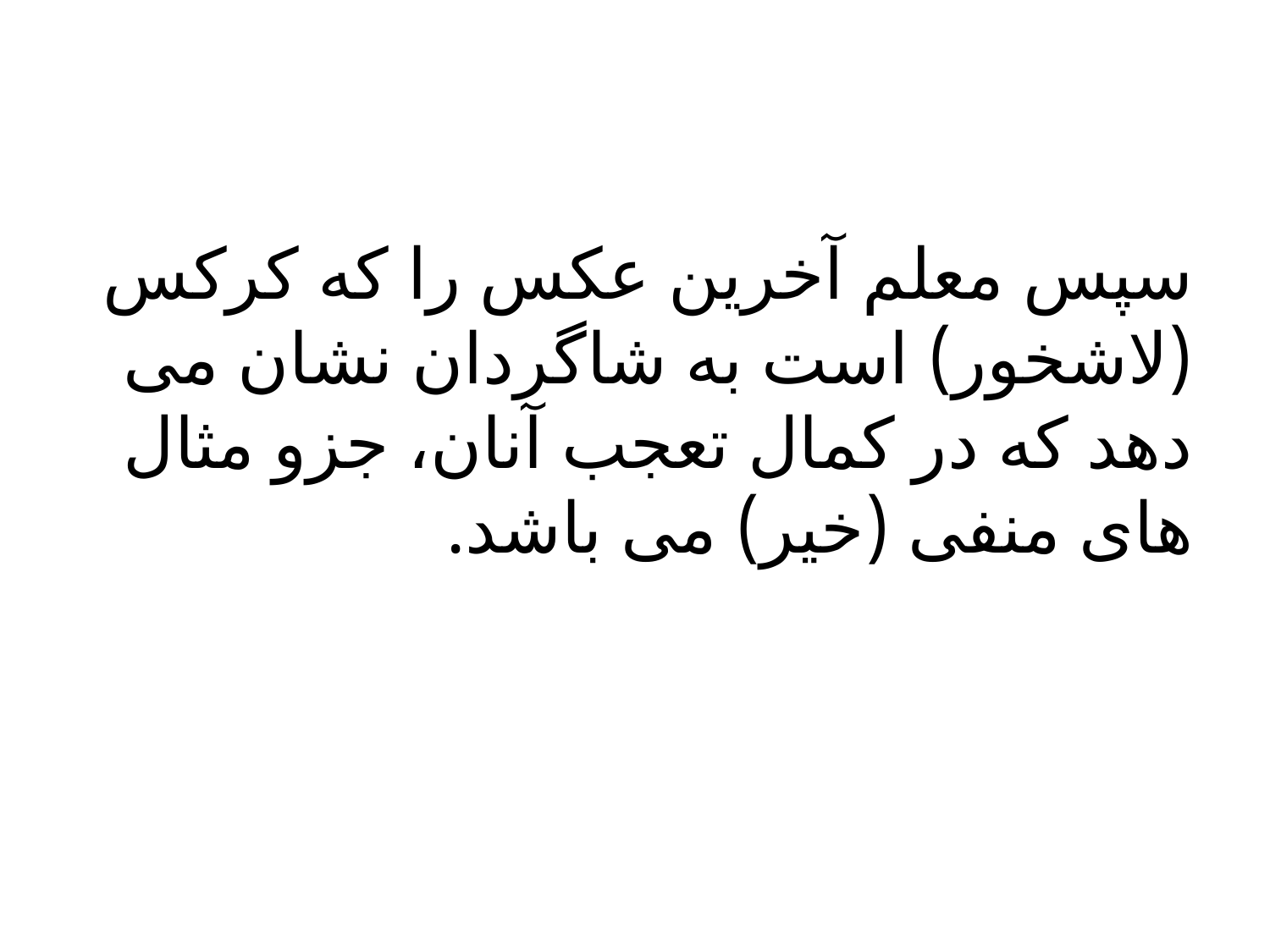

#
سپس معلم آخرین عکس را که کرکس (لاشخور) است به شاگردان نشان می دهد که در کمال تعجب آنان، جزو مثال های منفی (خیر) می باشد.